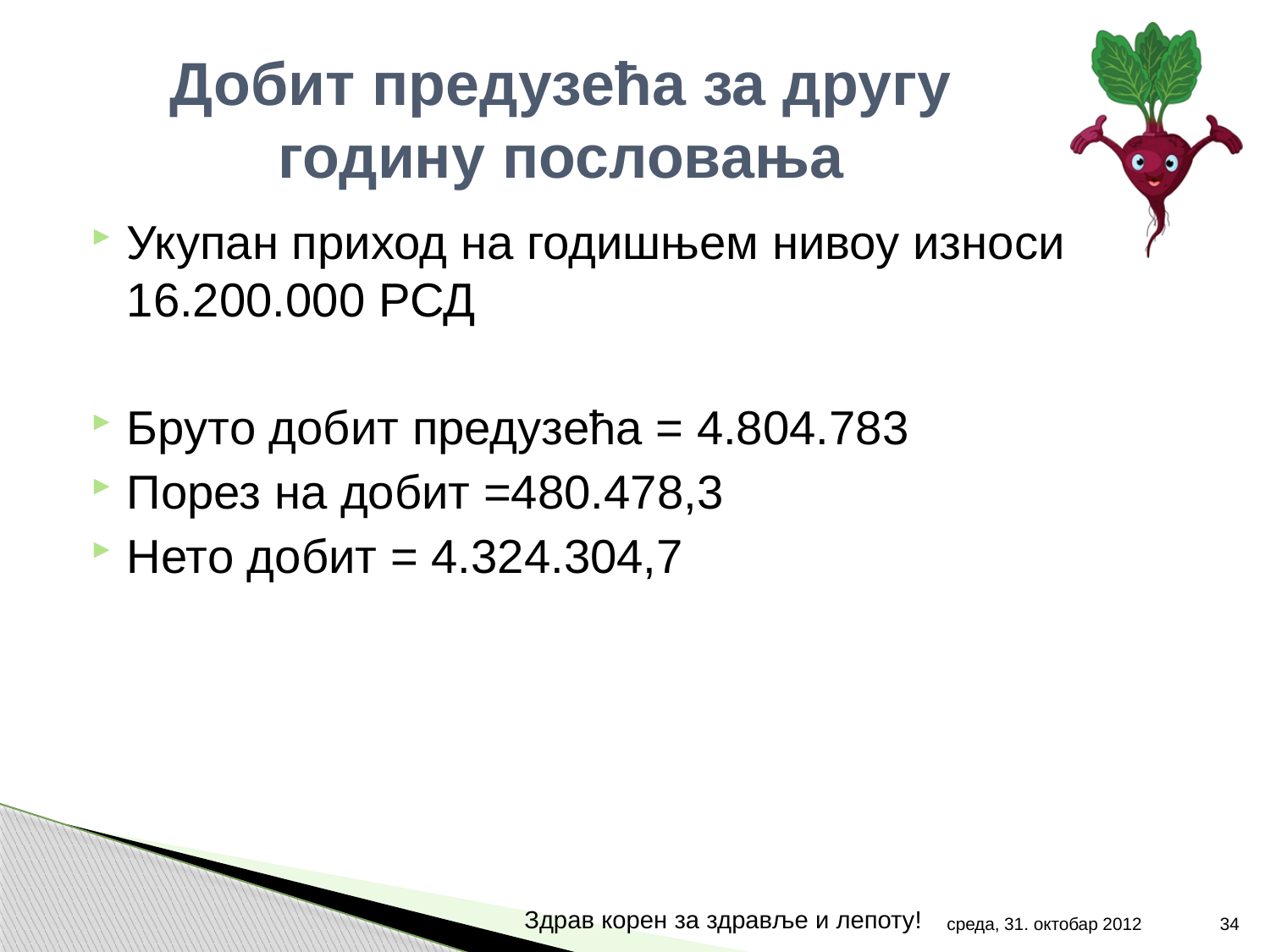

# Добит предузећа за другу годину пословања
Укупан приход на годишњем нивоу износи 16.200.000 РСД

Бруто добит предузећа = 4.804.783
Порез на добит =480.478,3
Нето добит = 4.324.304,7

Здрав корен за здравље и лепоту!
среда, 31. октобар 2012
34